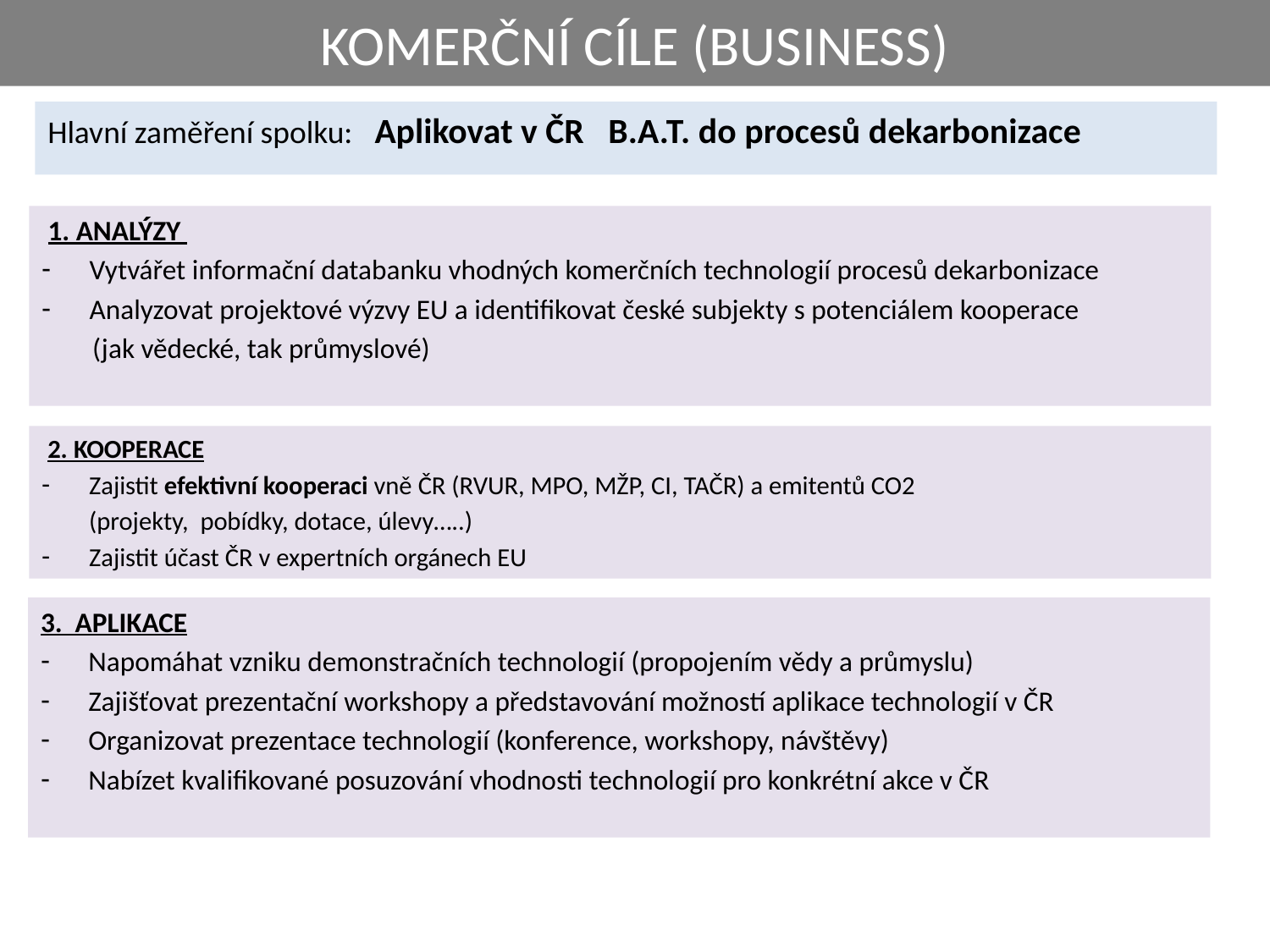

KOMERČNÍ CÍLE (BUSINESS)
Hlavní zaměření spolku:   Aplikovat v ČR   B.A.T. do procesů dekarbonizace
 1. ANALÝZY
Vytvářet informační databanku vhodných komerčních technologií procesů dekarbonizace
Analyzovat projektové výzvy EU a identifikovat české subjekty s potenciálem kooperace
        (jak vědecké, tak průmyslové)

 2. KOOPERACE
Zajistit efektivní kooperaci vně ČR (RVUR, MPO, MŽP, CI, TAČR) a emitentů CO2
        (projekty,  pobídky, dotace, úlevy…..)
Zajistit účast ČR v expertních orgánech EU
3.  APLIKACE
Napomáhat vzniku demonstračních technologií (propojením vědy a průmyslu)
Zajišťovat prezentační workshopy a představování možností aplikace technologií v ČR
Organizovat prezentace technologií (konference, workshopy, návštěvy)
Nabízet kvalifikované posuzování vhodnosti technologií pro konkrétní akce v ČR